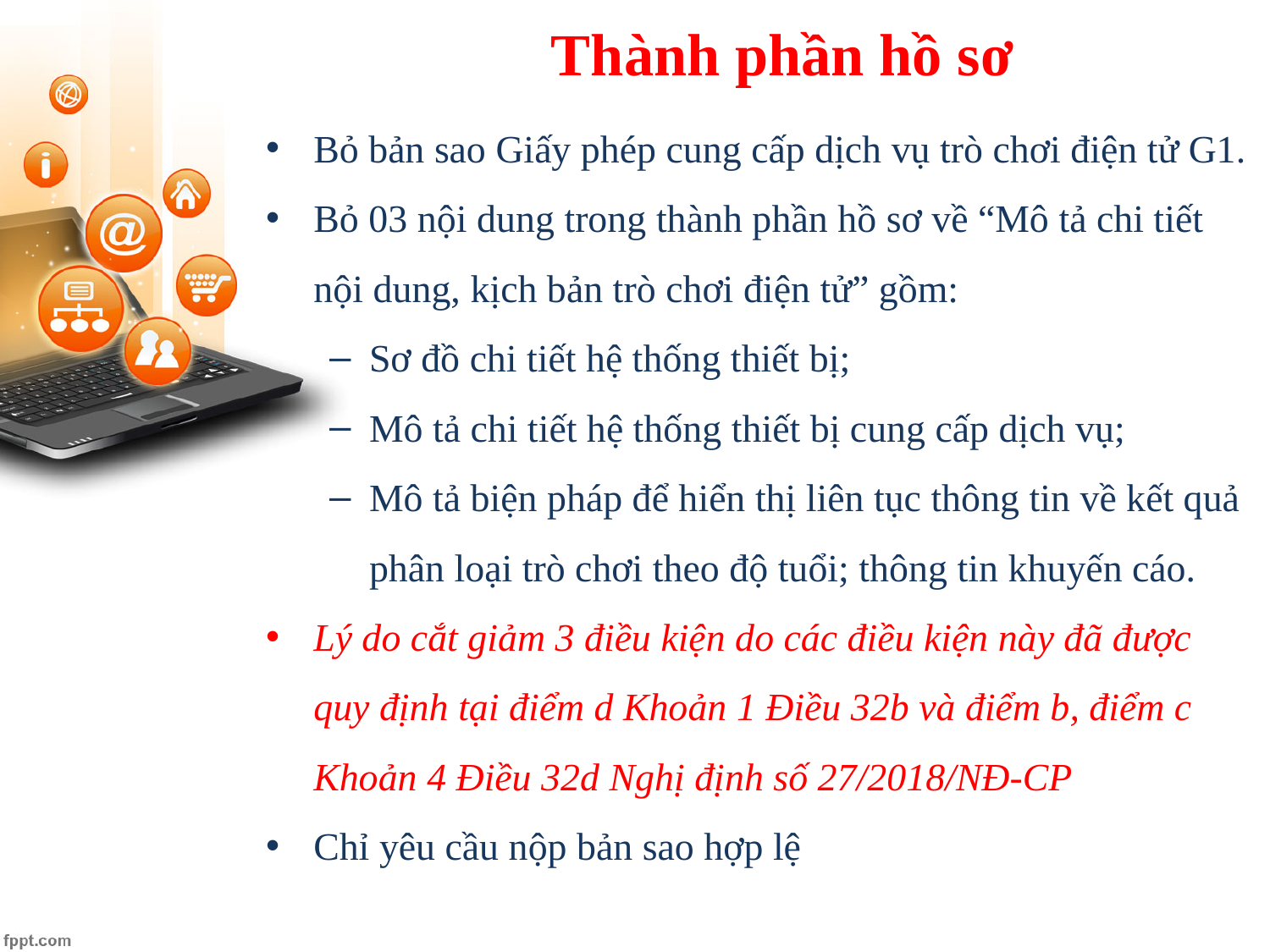

# Thành phần hồ sơ
Bỏ bản sao Giấy phép cung cấp dịch vụ trò chơi điện tử G1.
Bỏ 03 nội dung trong thành phần hồ sơ về “Mô tả chi tiết nội dung, kịch bản trò chơi điện tử” gồm:
Sơ đồ chi tiết hệ thống thiết bị;
Mô tả chi tiết hệ thống thiết bị cung cấp dịch vụ;
Mô tả biện pháp để hiển thị liên tục thông tin về kết quả phân loại trò chơi theo độ tuổi; thông tin khuyến cáo.
Lý do cắt giảm 3 điều kiện do các điều kiện này đã được quy định tại điểm d Khoản 1 Điều 32b và điểm b, điểm c Khoản 4 Điều 32d Nghị định số 27/2018/NĐ-CP
Chỉ yêu cầu nộp bản sao hợp lệ